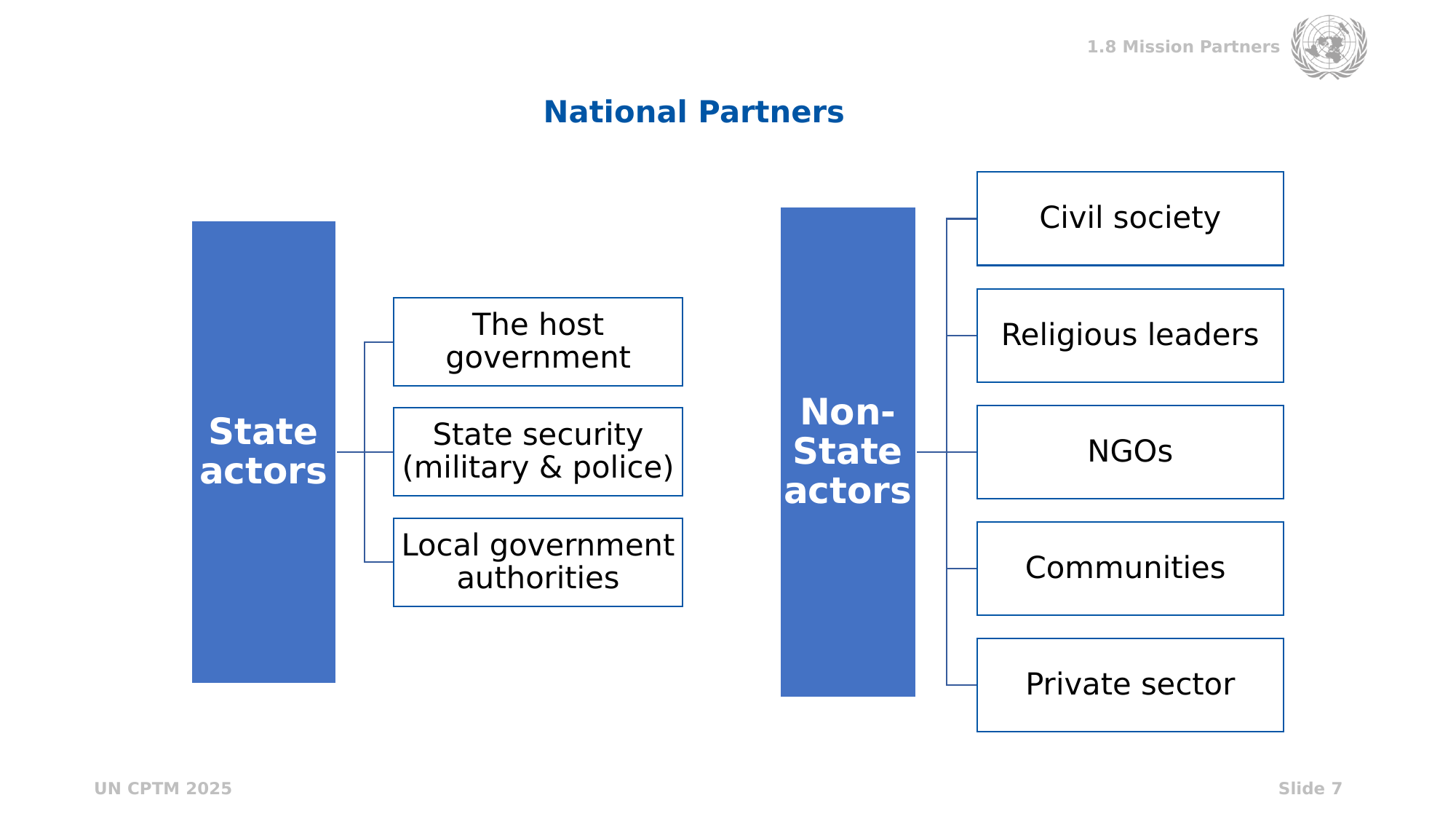

National Partners

State actors
The host government
State security (military & police)
Local government authorities

Non-State actors
Civil society
Religious leaders
NGOs
Communities
Private sector